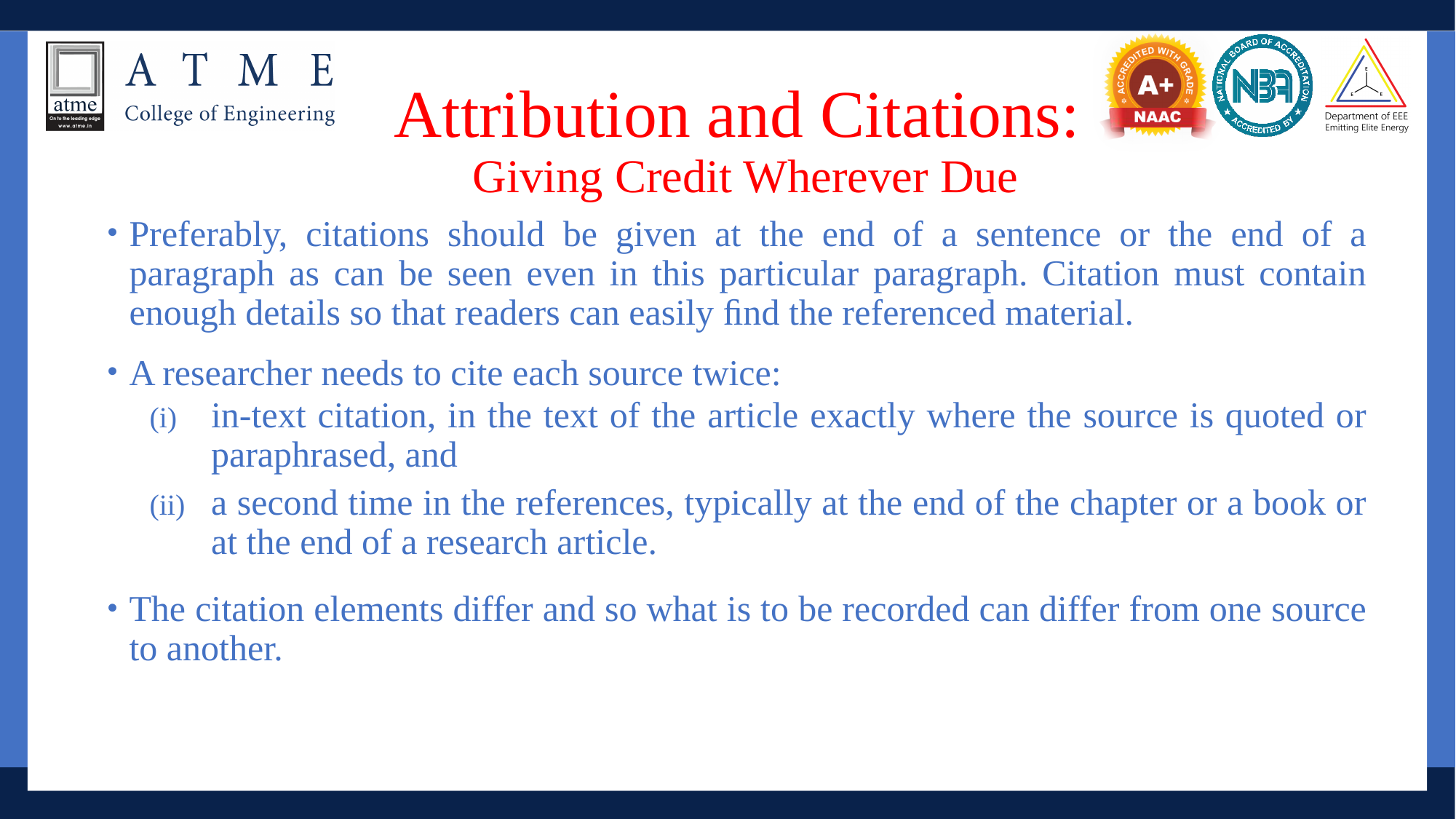

# Attribution and Citations: Giving Credit Wherever Due
Preferably, citations should be given at the end of a sentence or the end of a paragraph as can be seen even in this particular paragraph. Citation must contain enough details so that readers can easily ﬁnd the referenced material.
A researcher needs to cite each source twice:
in-text citation, in the text of the article exactly where the source is quoted or paraphrased, and
a second time in the references, typically at the end of the chapter or a book or at the end of a research article.
The citation elements differ and so what is to be recorded can differ from one source to another.